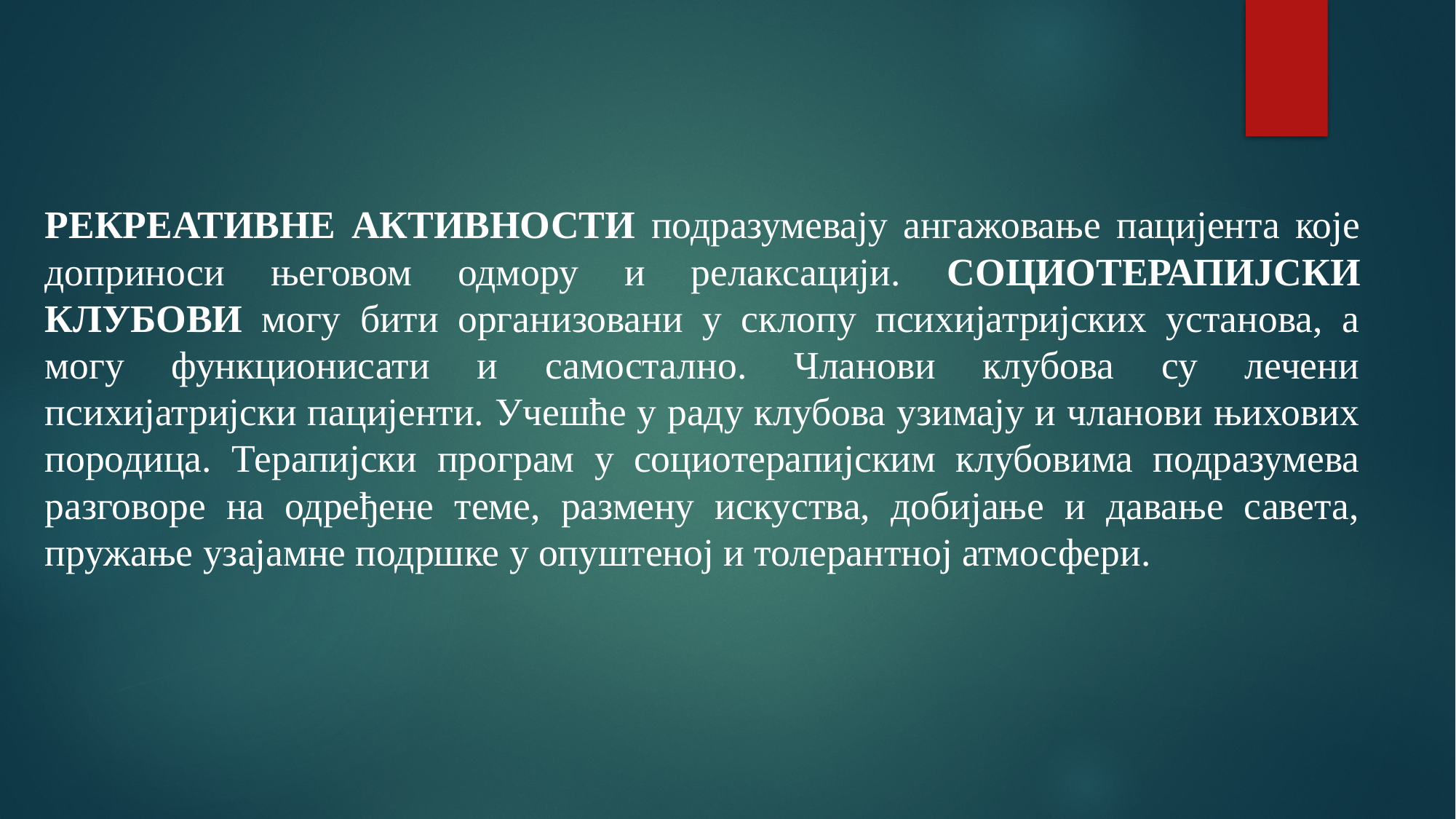

РЕКРЕАТИВНЕ АКТИВНОСТИ подразумевају ангажовање пацијента које доприноси његовом одмору и релаксацији. СОЦИОТЕРАПИЈСКИ КЛУБОВИ могу бити организовани у склопу психијатријских установа, а могу функционисати и самостално. Чланови клубова су лечени психијатријски пацијенти. Учешће у раду клубова узимају и чланови њихових породица. Терапијски програм у социотерапијским клубовима подразумева разговоре на одређене теме, размену искуства, добијање и давање савета, пружање узајамне подршке у опуштеној и толерантној атмосфери.